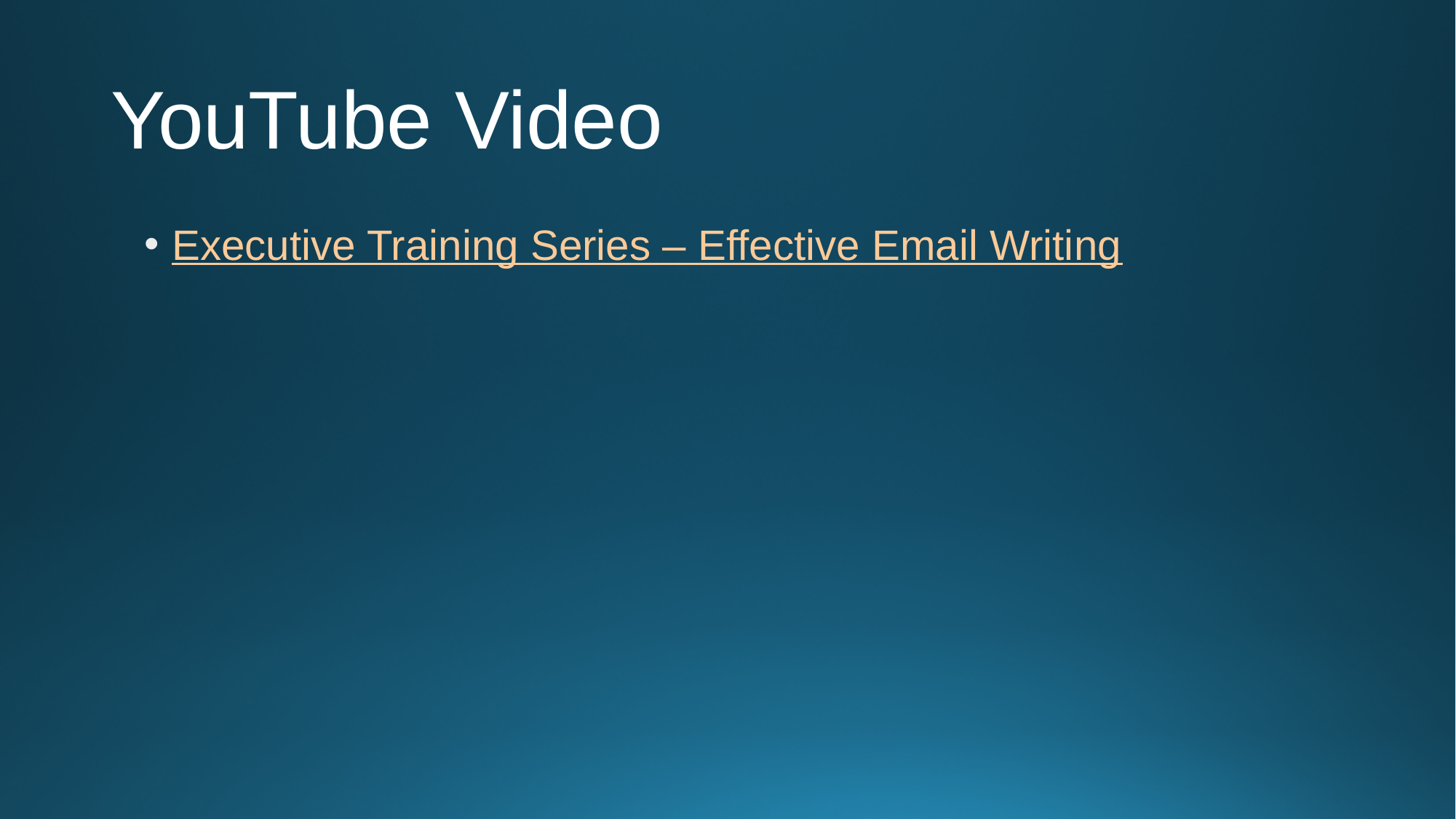

# YouTube Video
Executive Training Series – Effective Email Writing